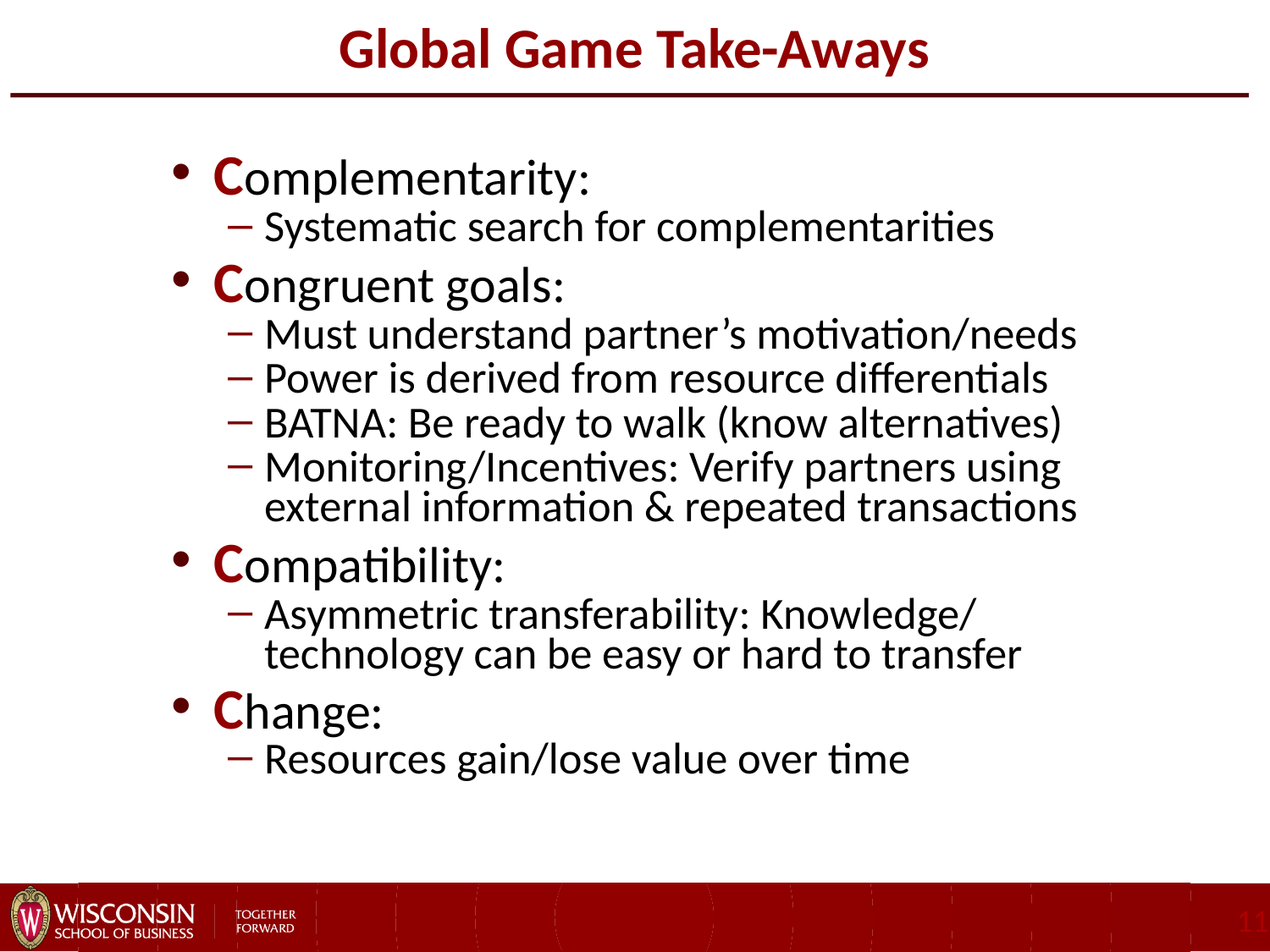

# Global Game Take-Aways

Complementarity:
Systematic search for complementarities
Congruent goals:
Must understand partner’s motivation/needs
Power is derived from resource differentials
BATNA: Be ready to walk (know alternatives)
Monitoring/Incentives: Verify partners using external information & repeated transactions
Compatibility:
Asymmetric transferability: Knowledge/ technology can be easy or hard to transfer
Change:
Resources gain/lose value over time